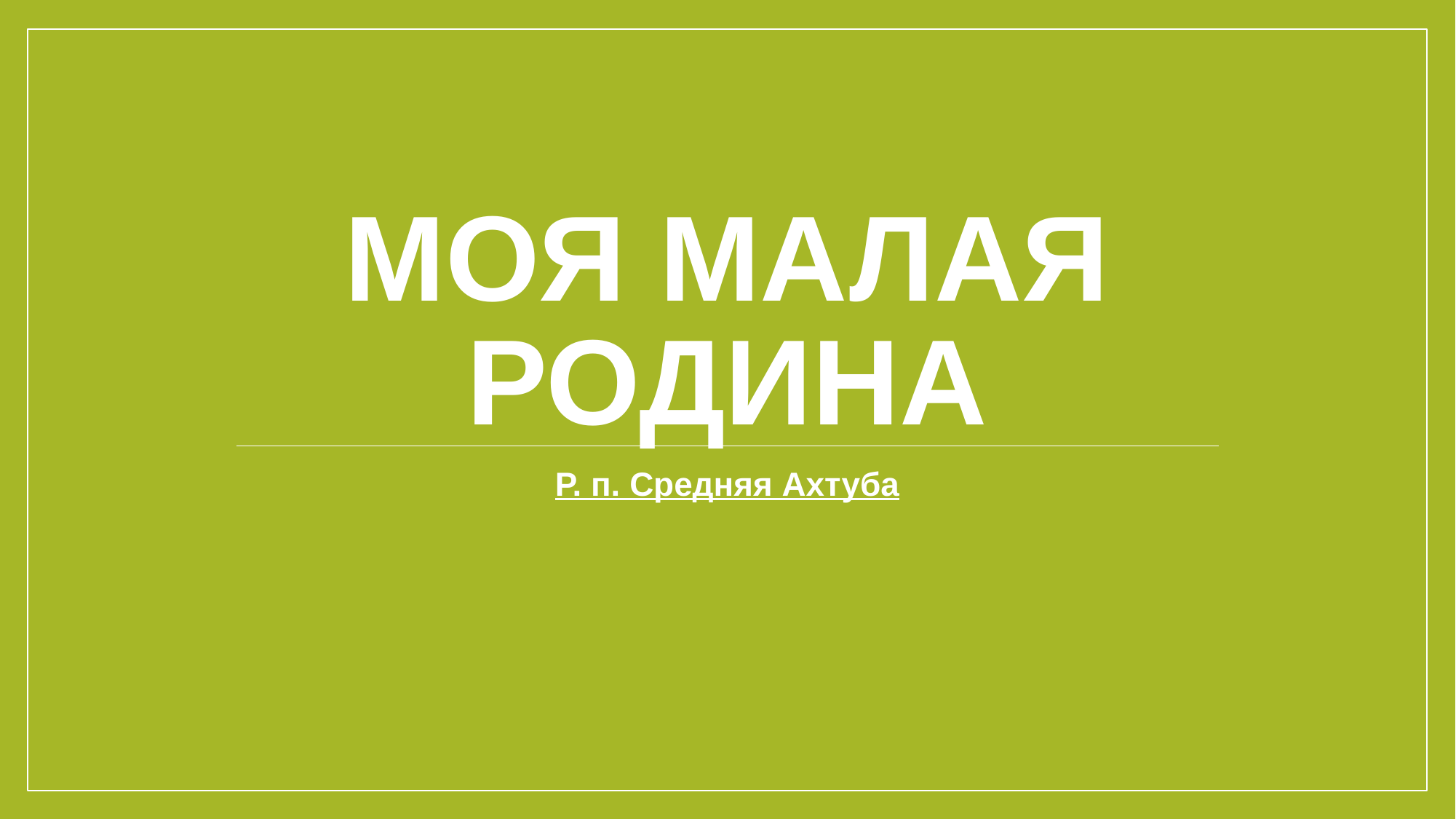

# Моя малая родина
Р. п. Средняя Ахтуба